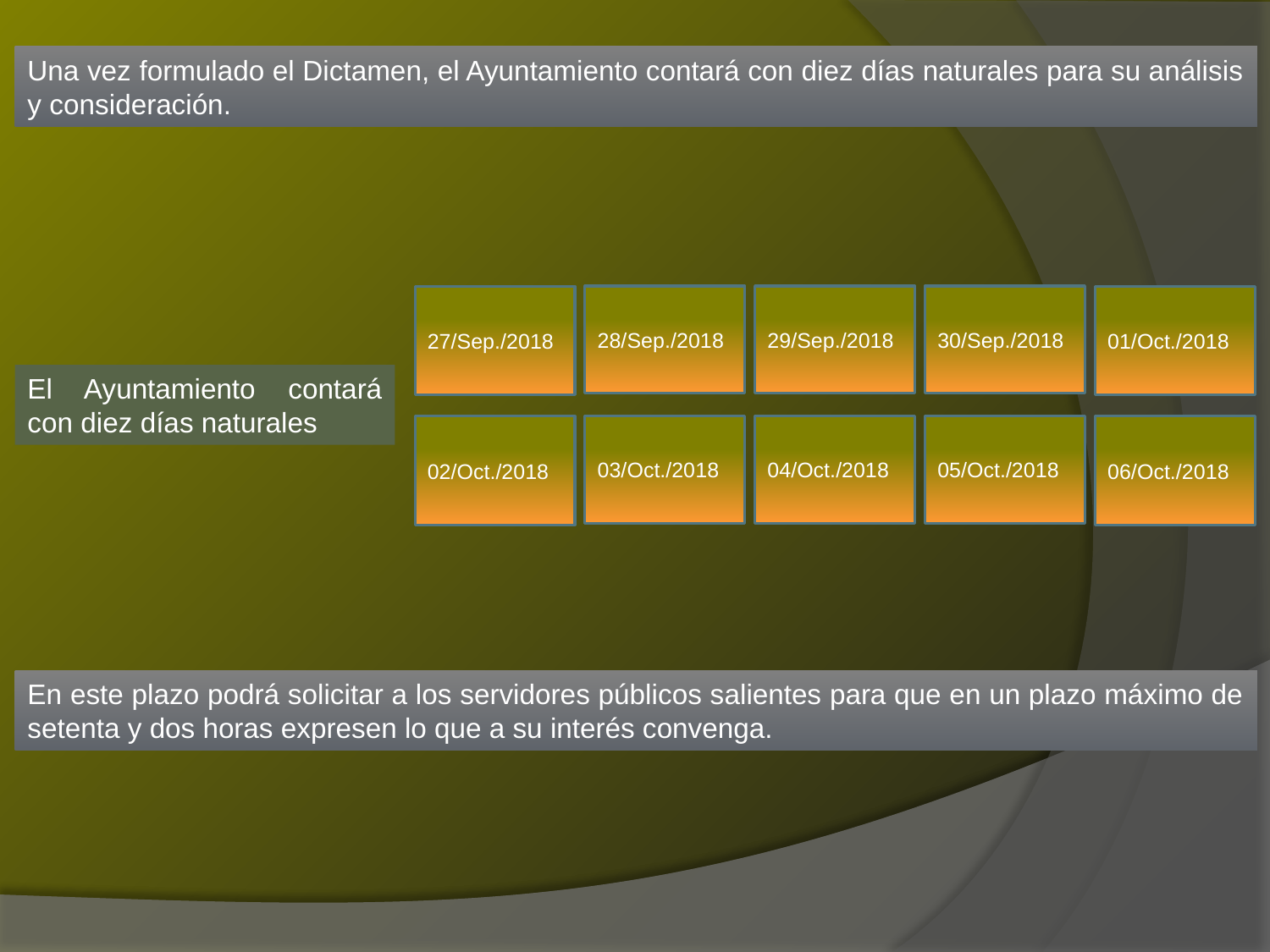

Una vez formulado el Dictamen, el Ayuntamiento contará con diez días naturales para su análisis y consideración.
27/Sep./2018
28/Sep./2018
29/Sep./2018
30/Sep./2018
01/Oct./2018
El Ayuntamiento contará con diez días naturales
02/Oct./2018
03/Oct./2018
04/Oct./2018
05/Oct./2018
06/Oct./2018
En este plazo podrá solicitar a los servidores públicos salientes para que en un plazo máximo de setenta y dos horas expresen lo que a su interés convenga.